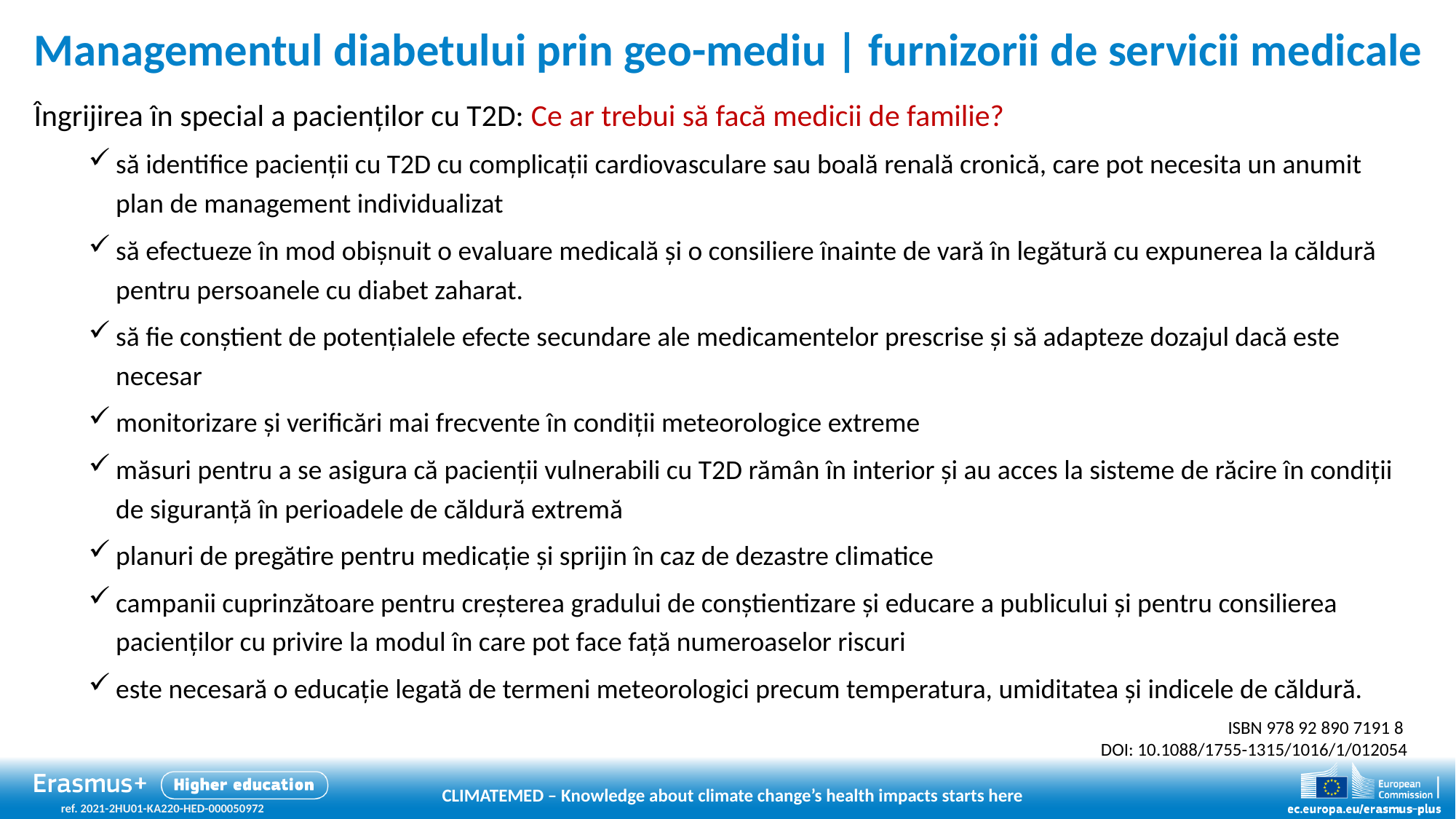

# Managementul diabetului prin geo-mediu | furnizorii de servicii medicale

Îngrijirea în special a pacienților cu T2D: Ce ar trebui să facă medicii de familie?
să identifice pacienții cu T2D cu complicații cardiovasculare sau boală renală cronică, care pot necesita un anumit plan de management individualizat
să efectueze în mod obișnuit o evaluare medicală și o consiliere înainte de vară în legătură cu expunerea la căldură pentru persoanele cu diabet zaharat.
să fie conștient de potențialele efecte secundare ale medicamentelor prescrise și să adapteze dozajul dacă este necesar
monitorizare și verificări mai frecvente în condiții meteorologice extreme
măsuri pentru a se asigura că pacienții vulnerabili cu T2D rămân în interior și au acces la sisteme de răcire în condiții de siguranță în perioadele de căldură extremă
planuri de pregătire pentru medicație și sprijin în caz de dezastre climatice
campanii cuprinzătoare pentru creșterea gradului de conștientizare și educare a publicului și pentru consilierea pacienților cu privire la modul în care pot face față numeroaselor riscuri
este necesară o educație legată de termeni meteorologici precum temperatura, umiditatea și indicele de căldură.
ISBN 978 92 890 7191 8
DOI: 10.1088/1755-1315/1016/1/012054